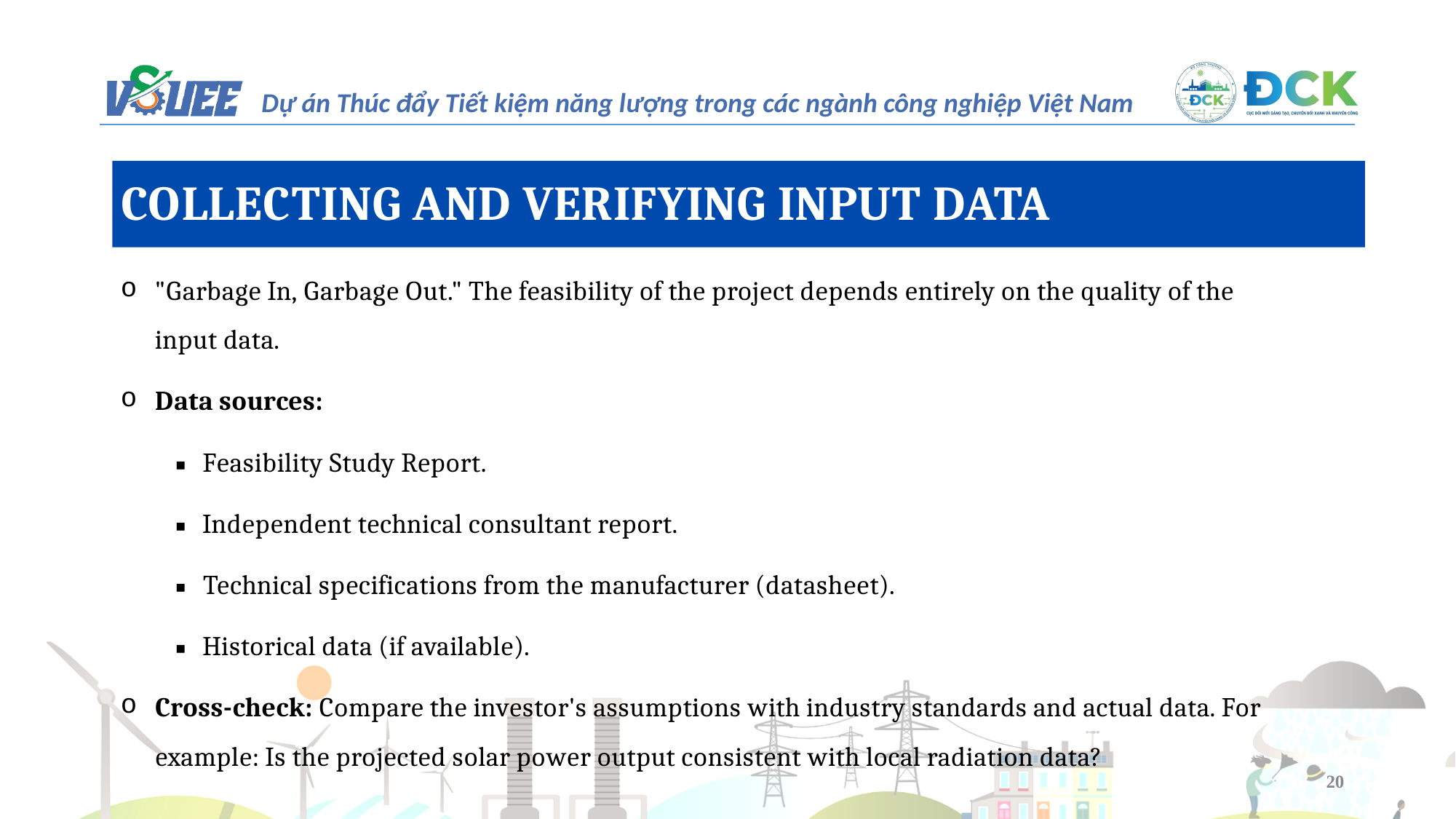

COLLECTING AND VERIFYING INPUT DATA

"Garbage In, Garbage Out." The feasibility of the project depends entirely on the quality of the input data.
Data sources:
Feasibility Study Report.
Independent technical consultant report.
Technical specifications from the manufacturer (datasheet).
Historical data (if available).
Cross-check: Compare the investor's assumptions with industry standards and actual data. For example: Is the projected solar power output consistent with local radiation data?
20